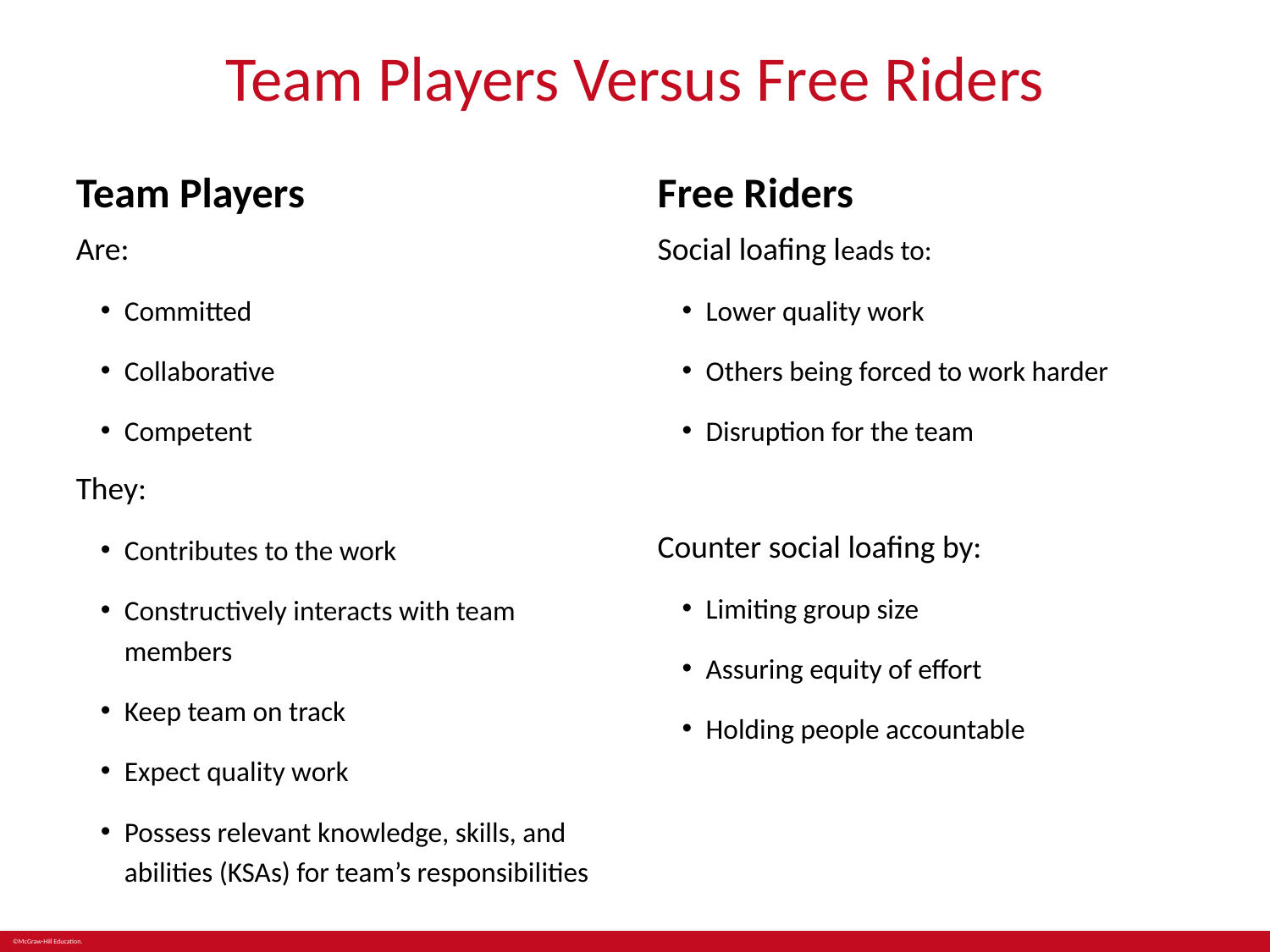

# Team Players Versus Free Riders
Team Players
Free Riders
Are:
Committed
Collaborative
Competent
They:
Contributes to the work
Constructively interacts with team members
Keep team on track
Expect quality work
Possess relevant knowledge, skills, and abilities (KSAs) for team’s responsibilities

Social loafing leads to:
Lower quality work
Others being forced to work harder
Disruption for the team

Counter social loafing by:
Limiting group size
Assuring equity of effort
Holding people accountable